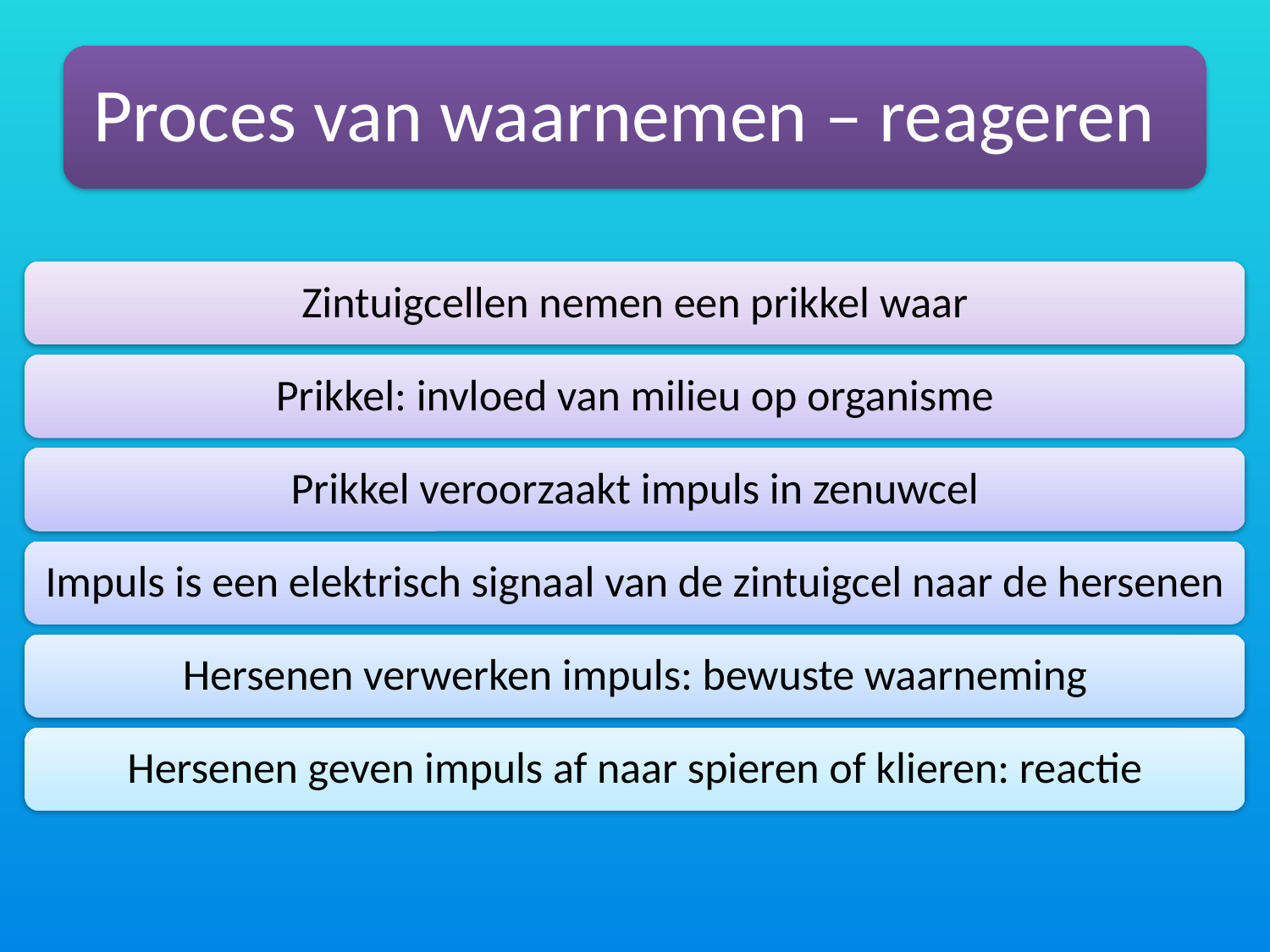

Proces van waarnemen – reageren
Zintuigcellen nemen een prikkel waar
Prikkel: invloed van milieu op organisme
Prikkel veroorzaakt impuls in zenuwcel
Impuls is een elektrisch signaal van de zintuigcel naar de hersenen
Hersenen verwerken impuls: bewuste waarneming
Hersenen geven impuls af naar spieren of klieren: reactie